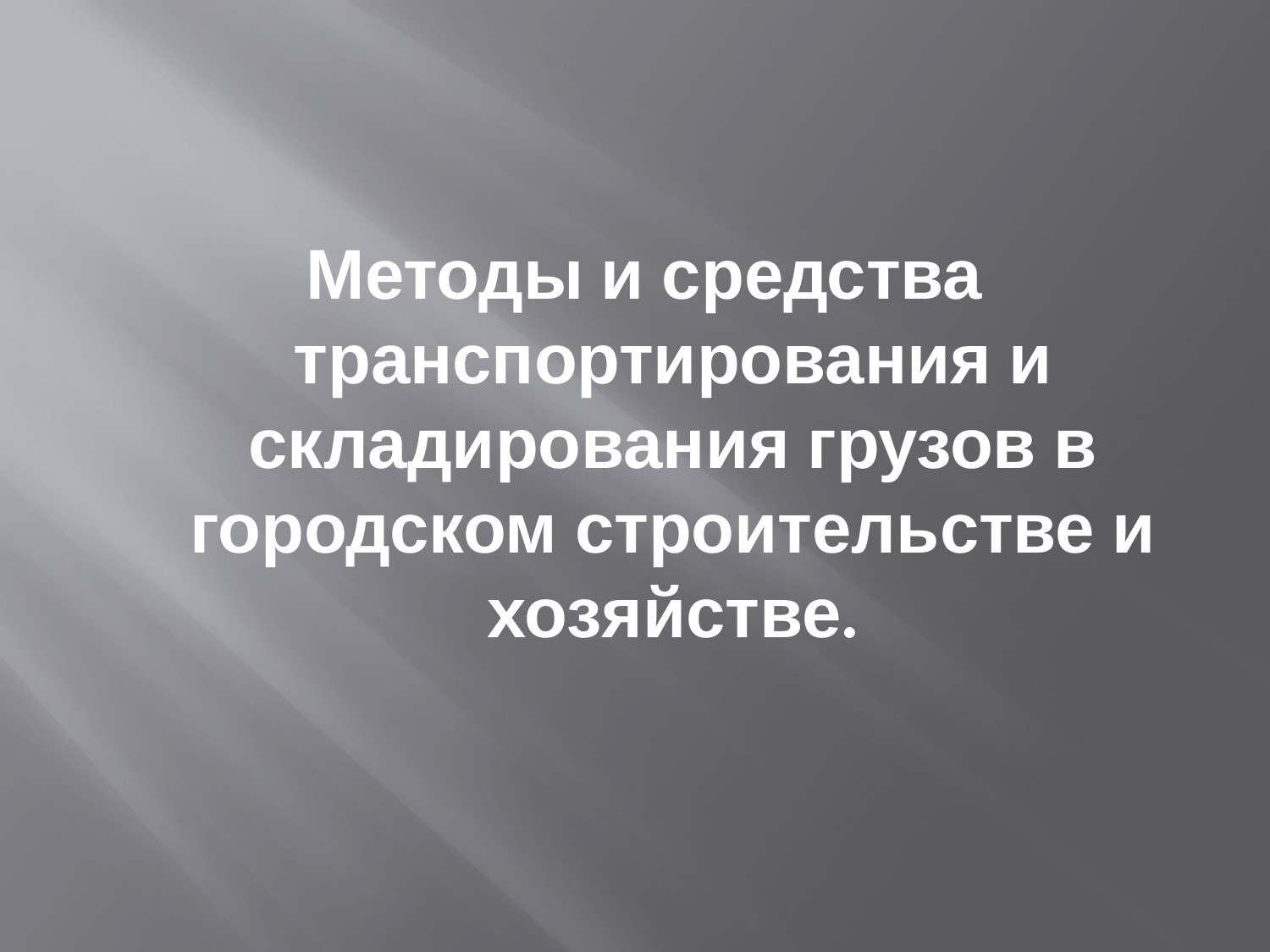

#
Методы и средства транспортирования и складирования грузов в городском строительстве и хозяйстве.